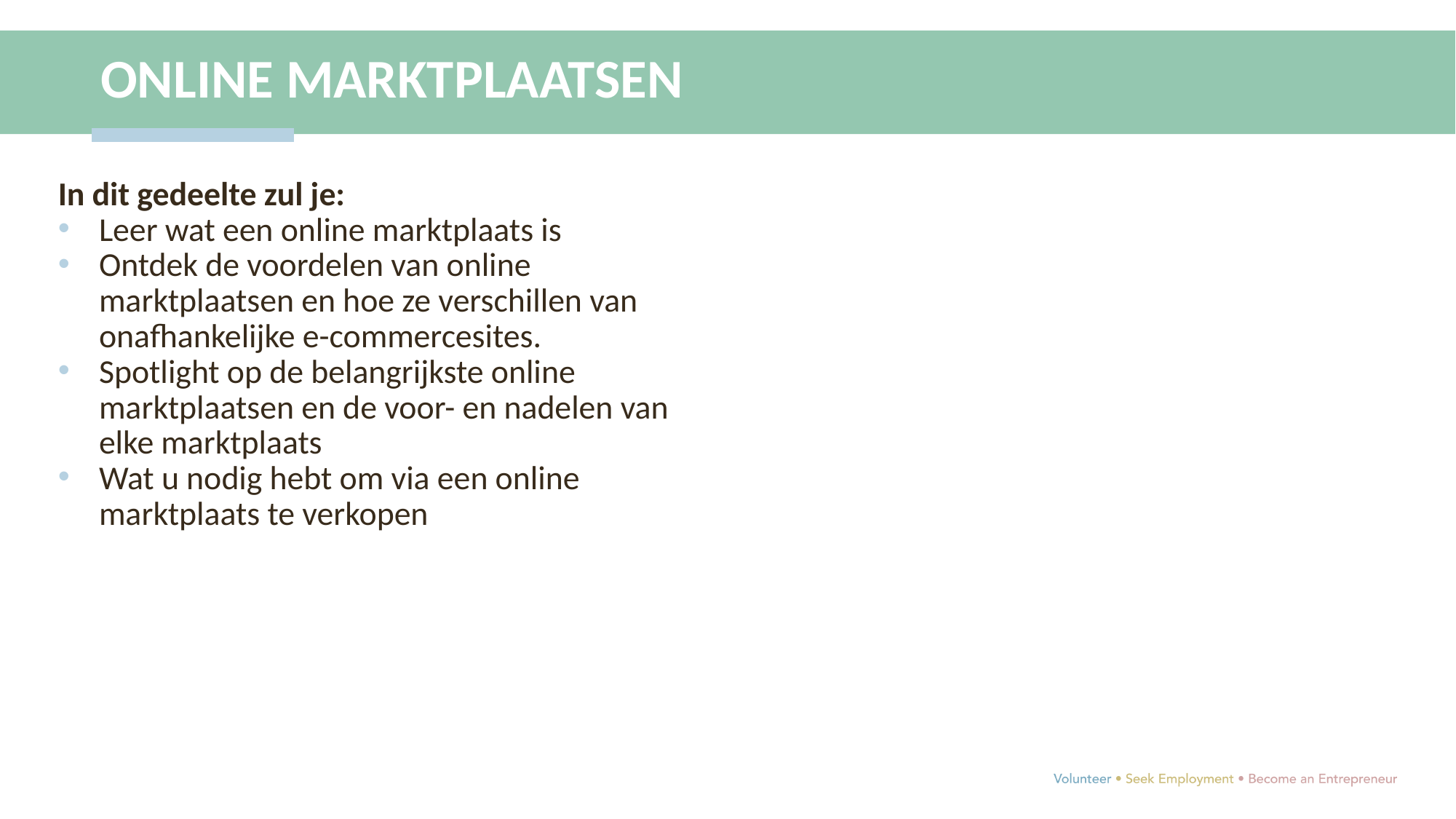

ONLINE MARKTPLAATSEN
In dit gedeelte zul je:
Leer wat een online marktplaats is
Ontdek de voordelen van online marktplaatsen en hoe ze verschillen van onafhankelijke e-commercesites.
Spotlight op de belangrijkste online marktplaatsen en de voor- en nadelen van elke marktplaats
Wat u nodig hebt om via een online marktplaats te verkopen